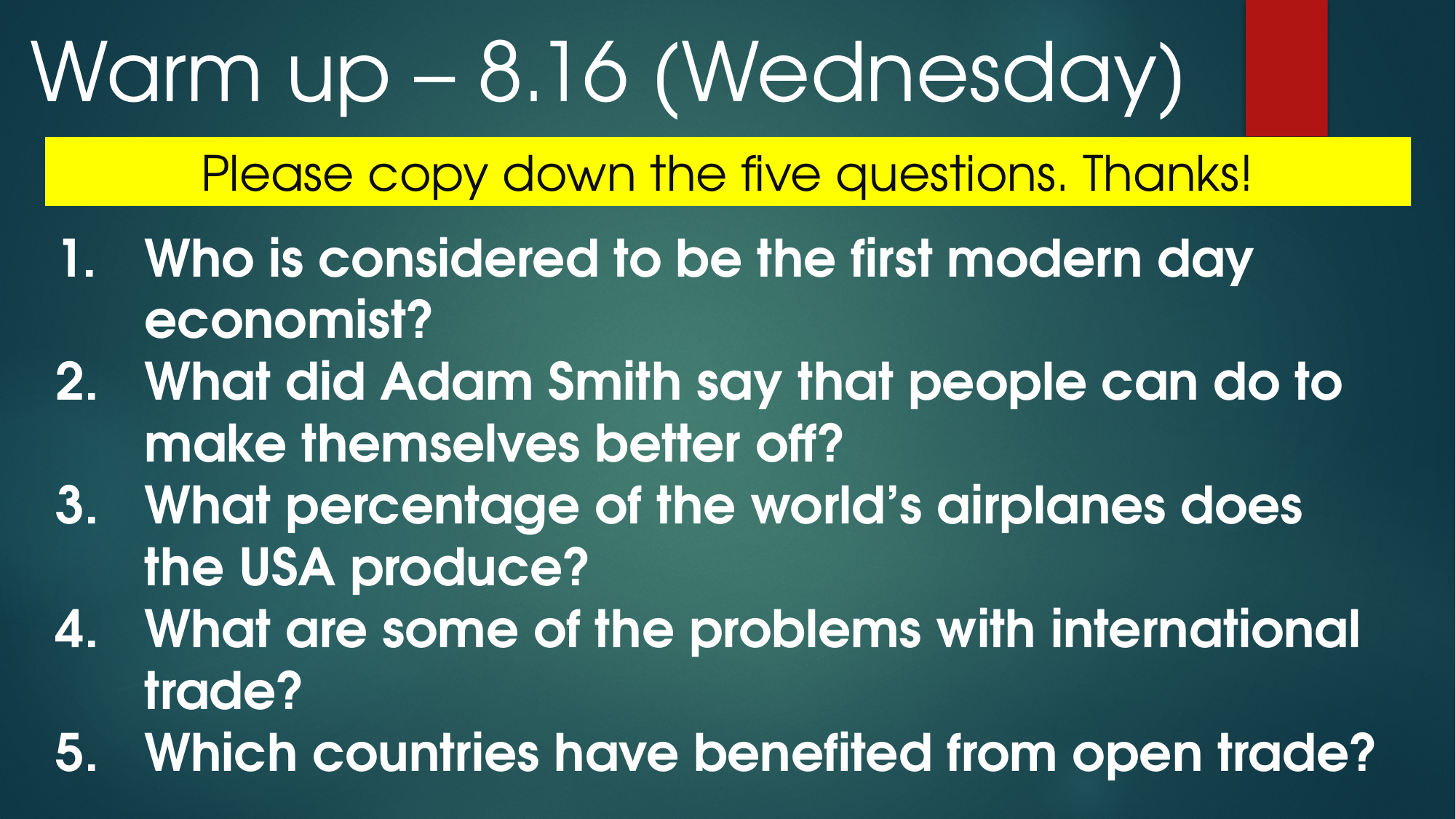

Warm up – 8.16 (Wednesday)
Please copy down the five questions. Thanks!
Who is considered to be the first modern day economist?
What did Adam Smith say that people can do to make themselves better off?
What percentage of the world’s airplanes does the USA produce?
What are some of the problems with international trade?
Which countries have benefited from open trade?